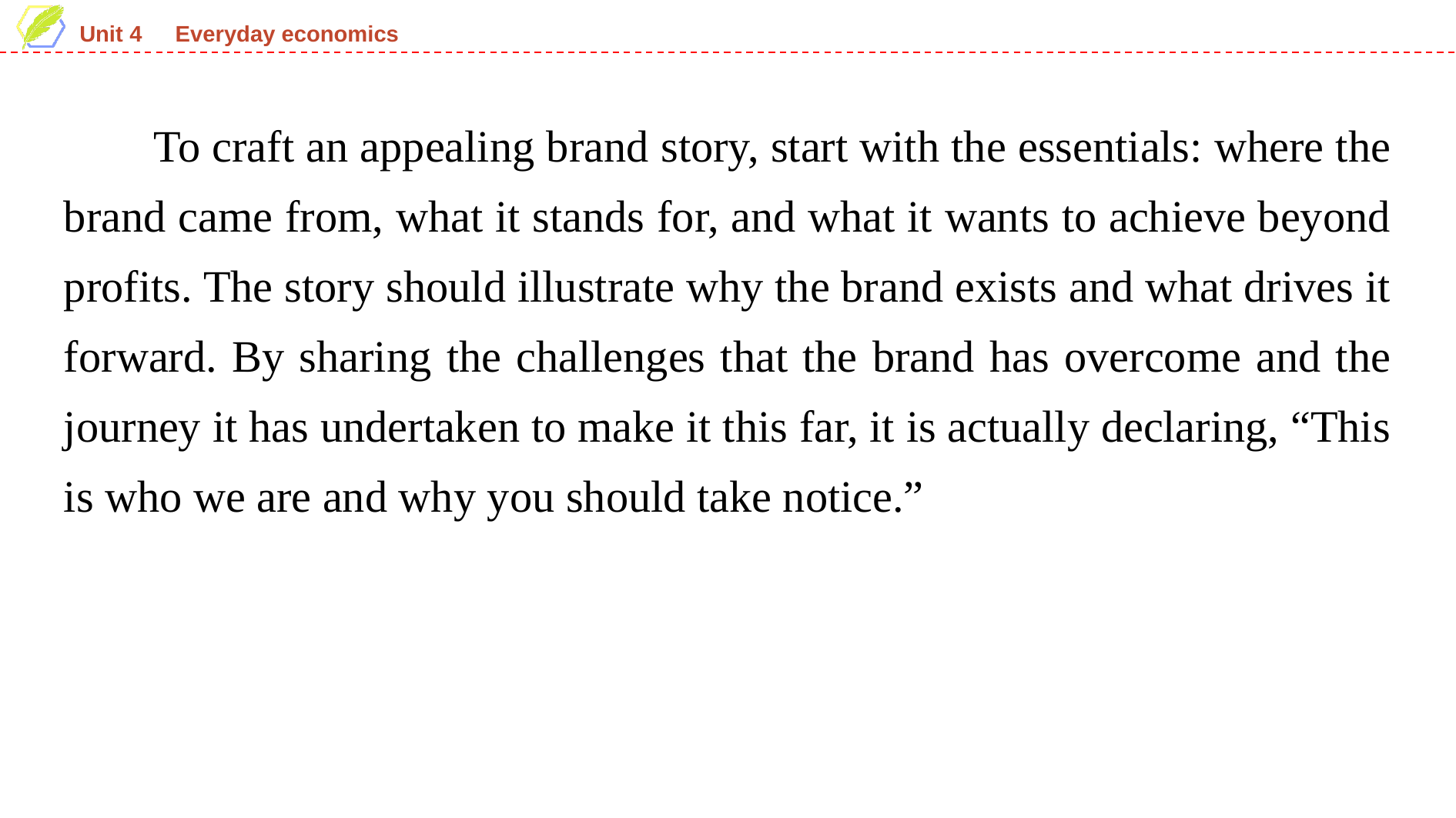

To craft an appealing brand story, start with the essentials: where the brand came from, what it stands for, and what it wants to achieve beyond profits. The story should illustrate why the brand exists and what drives it forward. By sharing the challenges that the brand has overcome and the journey it has undertaken to make it this far, it is actually declaring, “This is who we are and why you should take notice.”